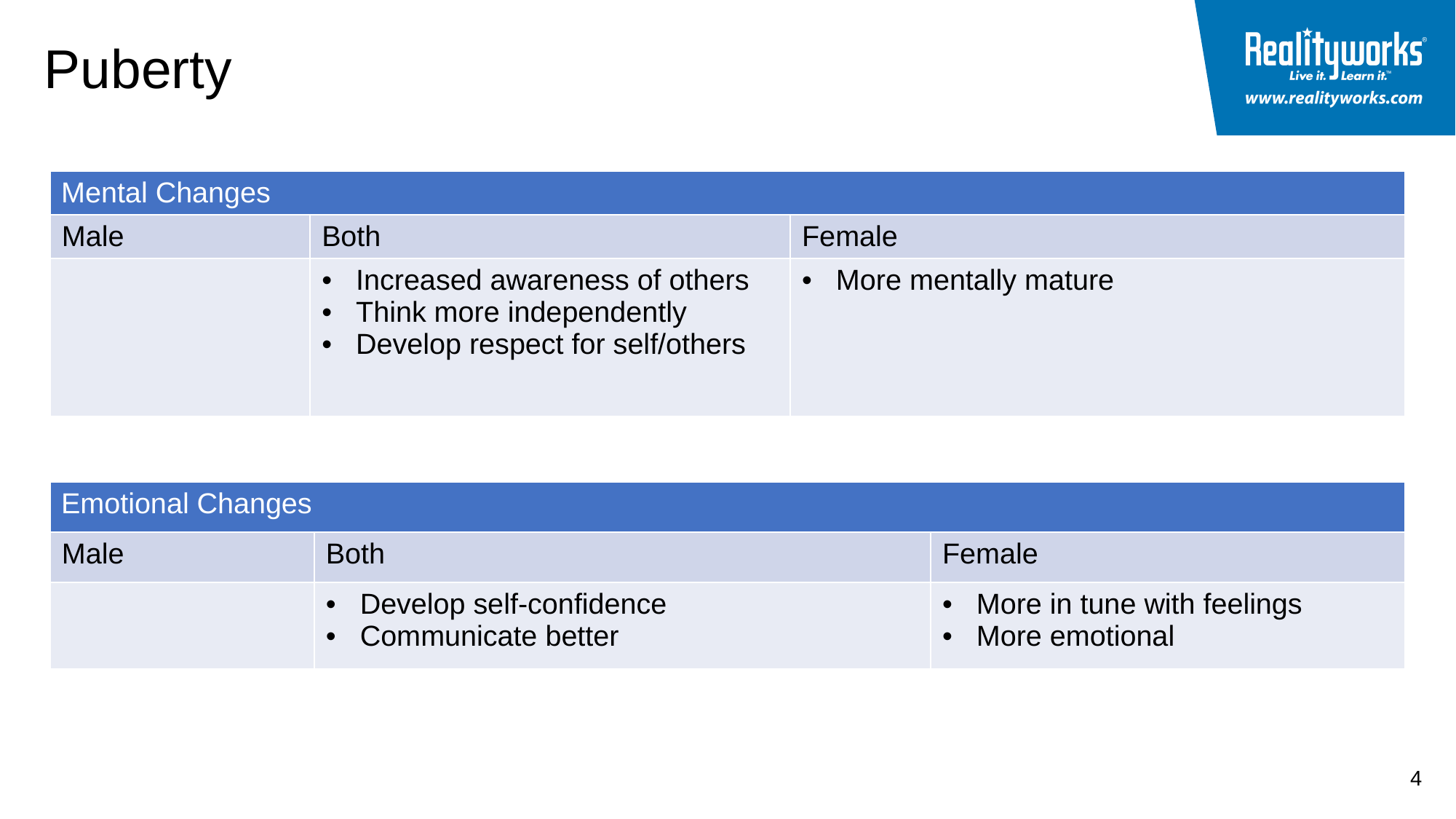

# Puberty
| Mental Changes |  |  |
| --- | --- | --- |
| Male | Both | Female |
|  | Increased awareness of others Think more independently Develop respect for self/others | More mentally mature |
| Emotional Changes |  |  |
| --- | --- | --- |
| Male | Both | Female |
|  | Develop self-confidence Communicate better | More in tune with feelings More emotional |
4